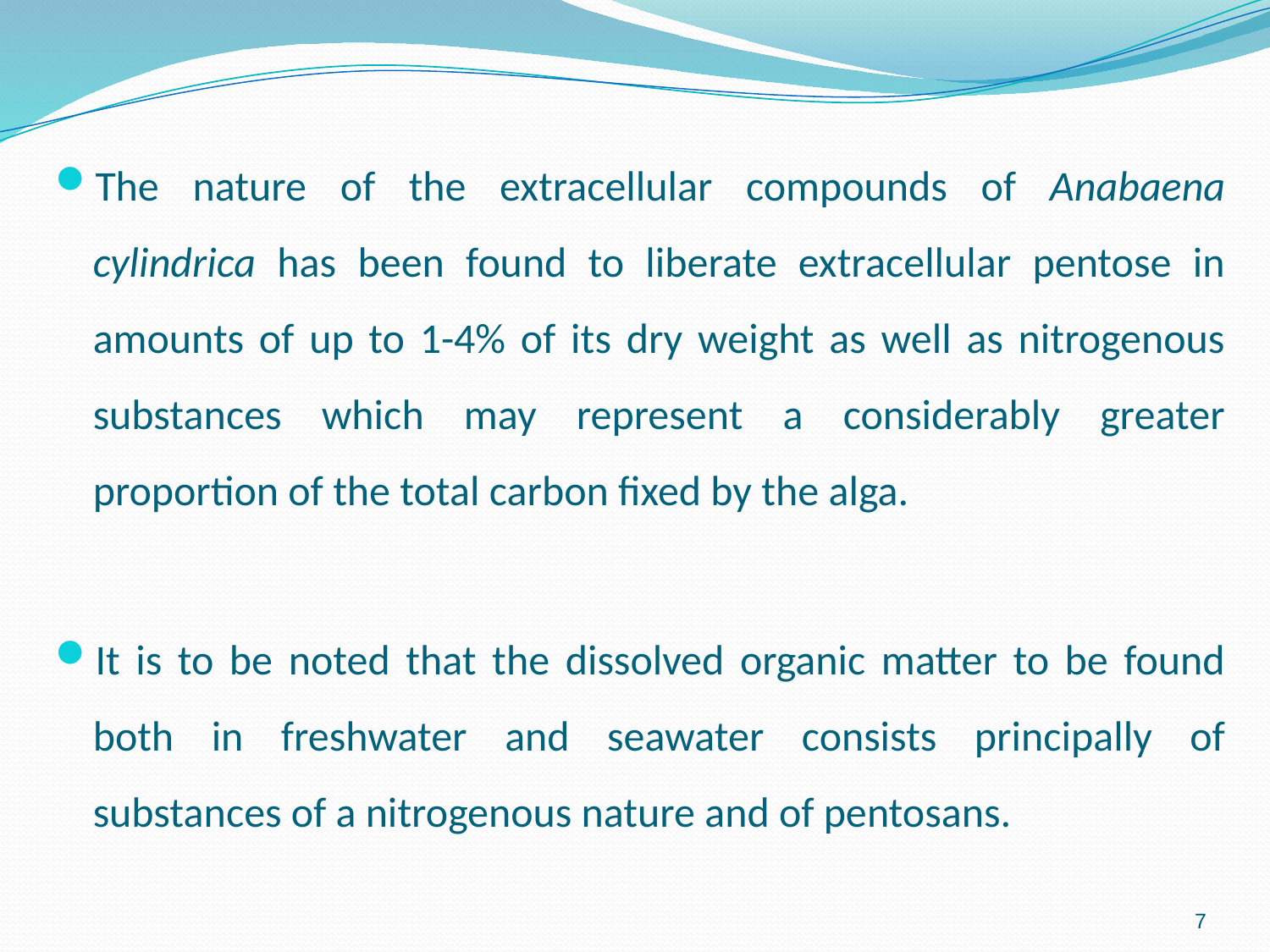

The nature of the extracellular compounds of Anabaena cylindrica has been found to liberate extracellular pentose in amounts of up to 1-4% of its dry weight as well as nitrogenous substances which may represent a considerably greater proportion of the total carbon fixed by the alga.

It is to be noted that the dissolved organic matter to be found both in freshwater and seawater consists principally of substances of a nitrogenous nature and of pentosans.

7